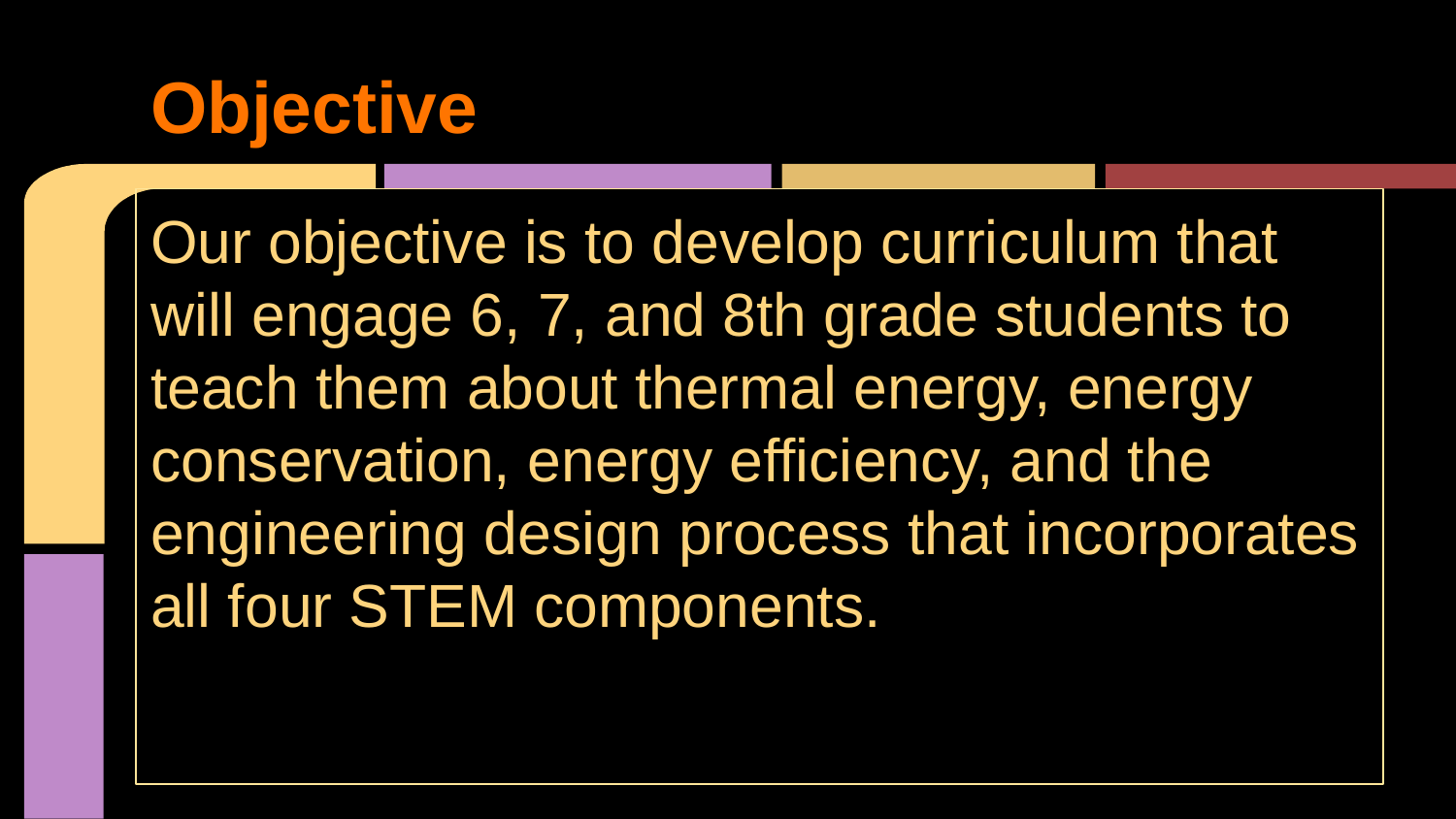

# Objective
Our objective is to develop curriculum that will engage 6, 7, and 8th grade students to teach them about thermal energy, energy conservation, energy efficiency, and the engineering design process that incorporates all four STEM components.